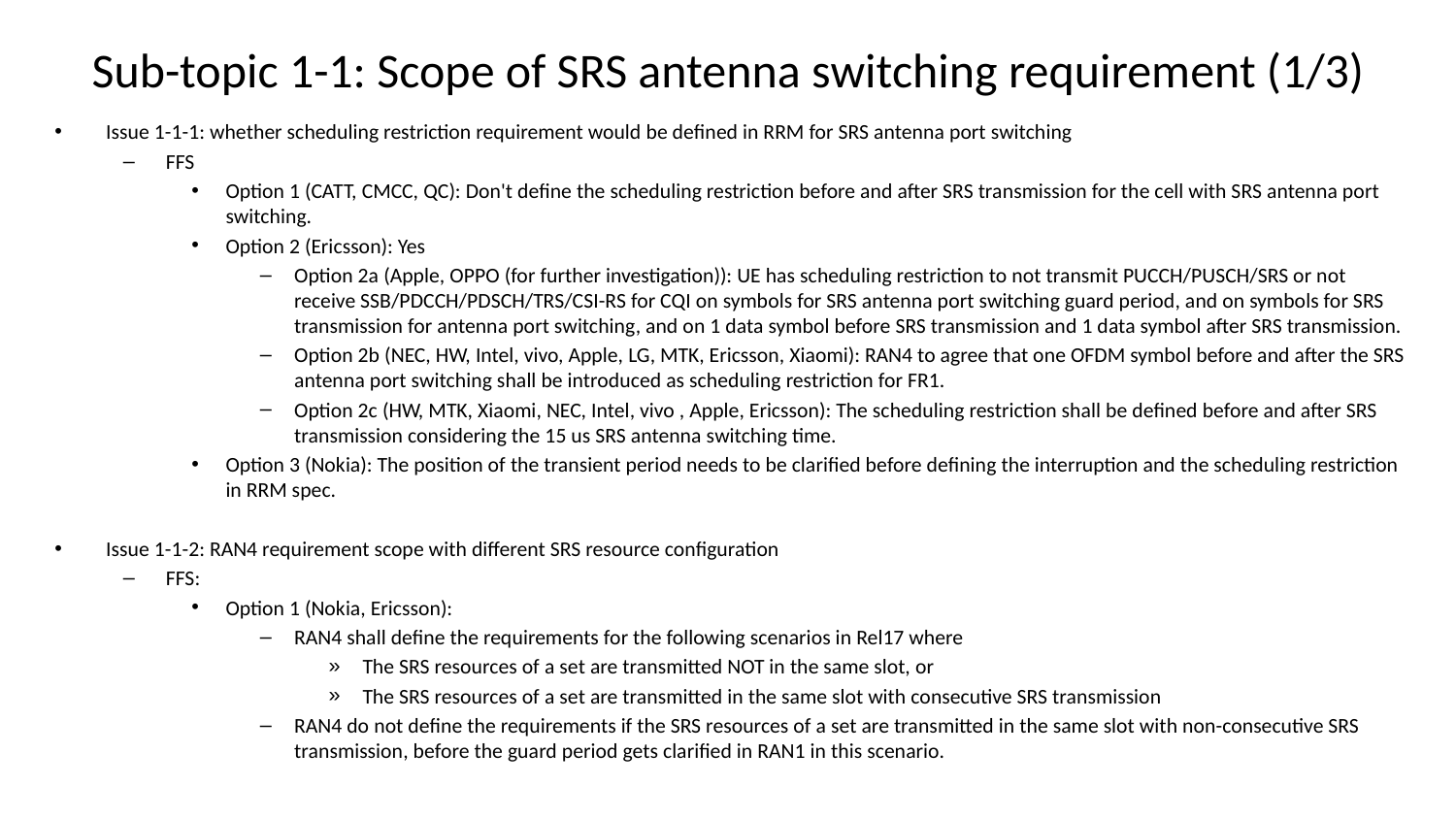

# Sub-topic 1-1: Scope of SRS antenna switching requirement (1/3)
Issue 1-1-1: whether scheduling restriction requirement would be defined in RRM for SRS antenna port switching
FFS
Option 1 (CATT, CMCC, QC): Don't define the scheduling restriction before and after SRS transmission for the cell with SRS antenna port switching.
Option 2 (Ericsson): Yes
Option 2a (Apple, OPPO (for further investigation)): UE has scheduling restriction to not transmit PUCCH/PUSCH/SRS or not receive SSB/PDCCH/PDSCH/TRS/CSI-RS for CQI on symbols for SRS antenna port switching guard period, and on symbols for SRS transmission for antenna port switching, and on 1 data symbol before SRS transmission and 1 data symbol after SRS transmission.
Option 2b (NEC, HW, Intel, vivo, Apple, LG, MTK, Ericsson, Xiaomi): RAN4 to agree that one OFDM symbol before and after the SRS antenna port switching shall be introduced as scheduling restriction for FR1.
Option 2c (HW, MTK, Xiaomi, NEC, Intel, vivo , Apple, Ericsson): The scheduling restriction shall be defined before and after SRS transmission considering the 15 us SRS antenna switching time.
Option 3 (Nokia): The position of the transient period needs to be clarified before defining the interruption and the scheduling restriction in RRM spec.

Issue 1-1-2: RAN4 requirement scope with different SRS resource configuration
FFS:
Option 1 (Nokia, Ericsson):
RAN4 shall define the requirements for the following scenarios in Rel17 where
The SRS resources of a set are transmitted NOT in the same slot, or
The SRS resources of a set are transmitted in the same slot with consecutive SRS transmission
RAN4 do not define the requirements if the SRS resources of a set are transmitted in the same slot with non-consecutive SRS transmission, before the guard period gets clarified in RAN1 in this scenario.